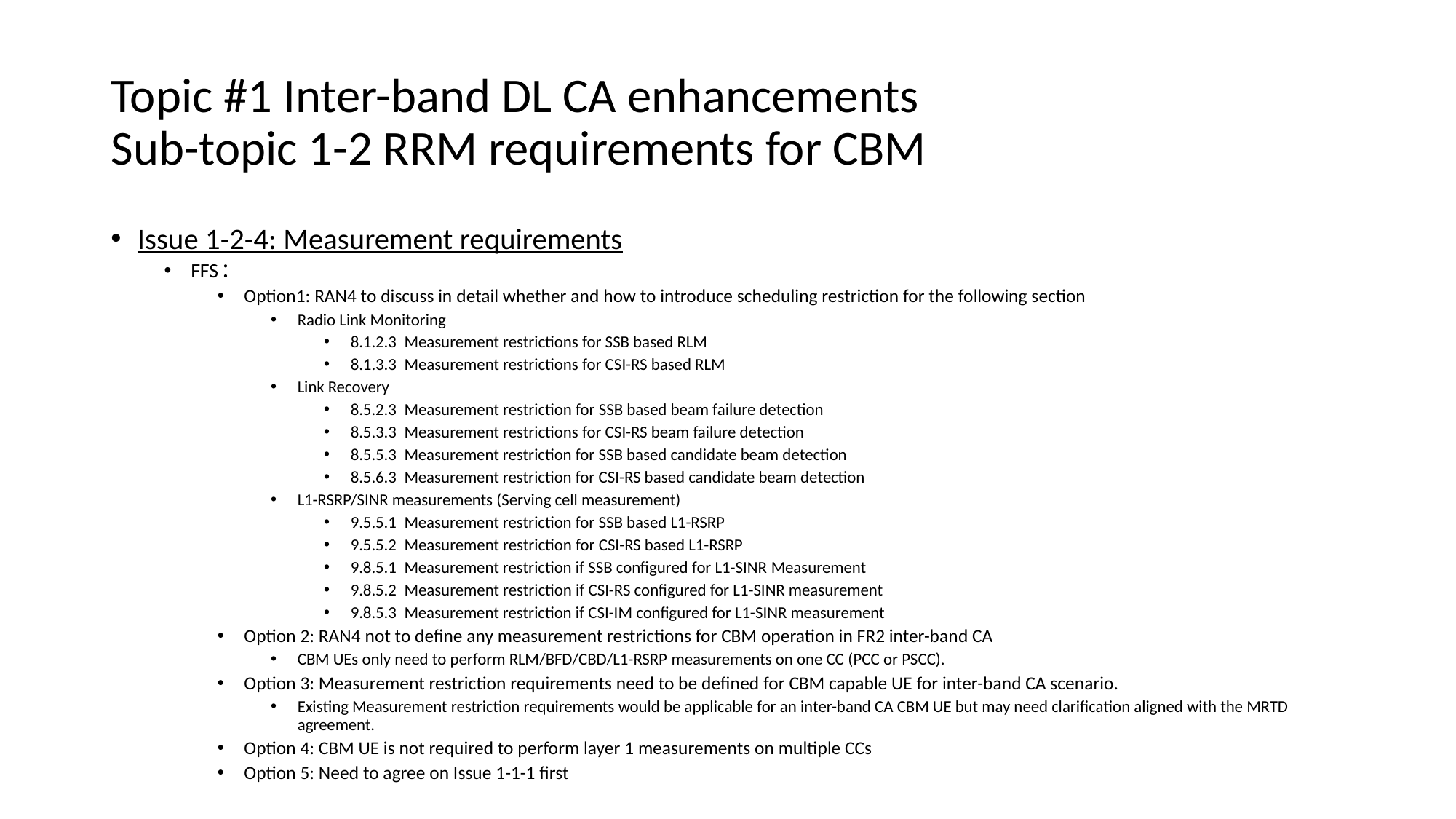

# Topic #1 Inter-band DL CA enhancements Sub-topic 1-2 RRM requirements for CBM
Issue 1-2-4: Measurement requirements
FFS：
Option1: RAN4 to discuss in detail whether and how to introduce scheduling restriction for the following section
Radio Link Monitoring
8.1.2.3  Measurement restrictions for SSB based RLM
8.1.3.3  Measurement restrictions for CSI-RS based RLM
Link Recovery
8.5.2.3  Measurement restriction for SSB based beam failure detection
8.5.3.3  Measurement restrictions for CSI-RS beam failure detection
8.5.5.3  Measurement restriction for SSB based candidate beam detection
8.5.6.3  Measurement restriction for CSI-RS based candidate beam detection
L1-RSRP/SINR measurements (Serving cell measurement)
9.5.5.1  Measurement restriction for SSB based L1-RSRP
9.5.5.2  Measurement restriction for CSI-RS based L1-RSRP
9.8.5.1  Measurement restriction if SSB configured for L1-SINR Measurement
9.8.5.2  Measurement restriction if CSI-RS configured for L1-SINR measurement
9.8.5.3  Measurement restriction if CSI-IM configured for L1-SINR measurement
Option 2: RAN4 not to define any measurement restrictions for CBM operation in FR2 inter-band CA
CBM UEs only need to perform RLM/BFD/CBD/L1-RSRP measurements on one CC (PCC or PSCC).
Option 3: Measurement restriction requirements need to be defined for CBM capable UE for inter-band CA scenario.
Existing Measurement restriction requirements would be applicable for an inter-band CA CBM UE but may need clarification aligned with the MRTD agreement.
Option 4: CBM UE is not required to perform layer 1 measurements on multiple CCs
Option 5: Need to agree on Issue 1-1-1 first